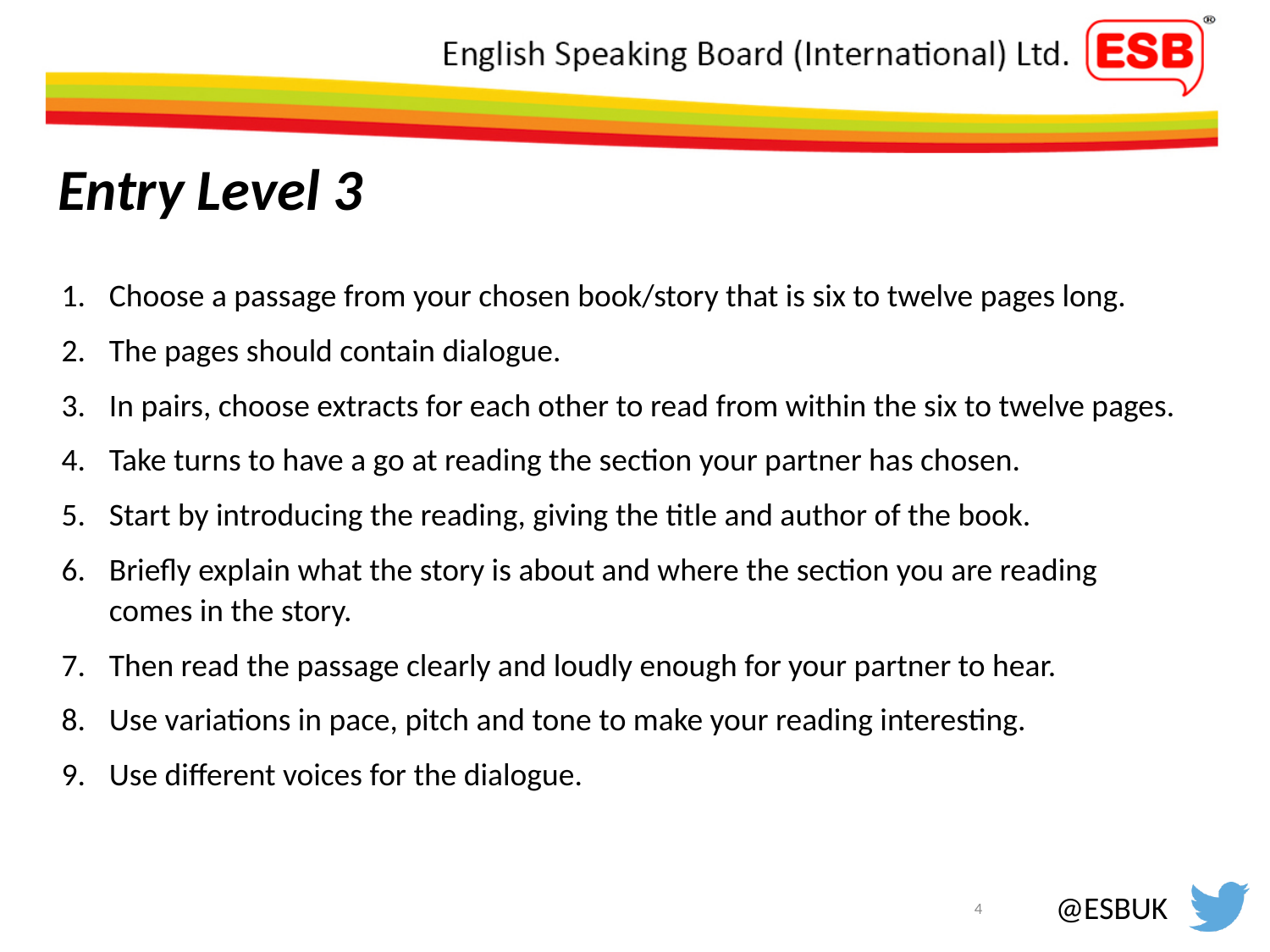

# Entry Level 3
Choose a passage from your chosen book/story that is six to twelve pages long.
The pages should contain dialogue.
In pairs, choose extracts for each other to read from within the six to twelve pages.
Take turns to have a go at reading the section your partner has chosen.
Start by introducing the reading, giving the title and author of the book.
Briefly explain what the story is about and where the section you are reading comes in the story.
Then read the passage clearly and loudly enough for your partner to hear.
Use variations in pace, pitch and tone to make your reading interesting.
Use different voices for the dialogue.
4